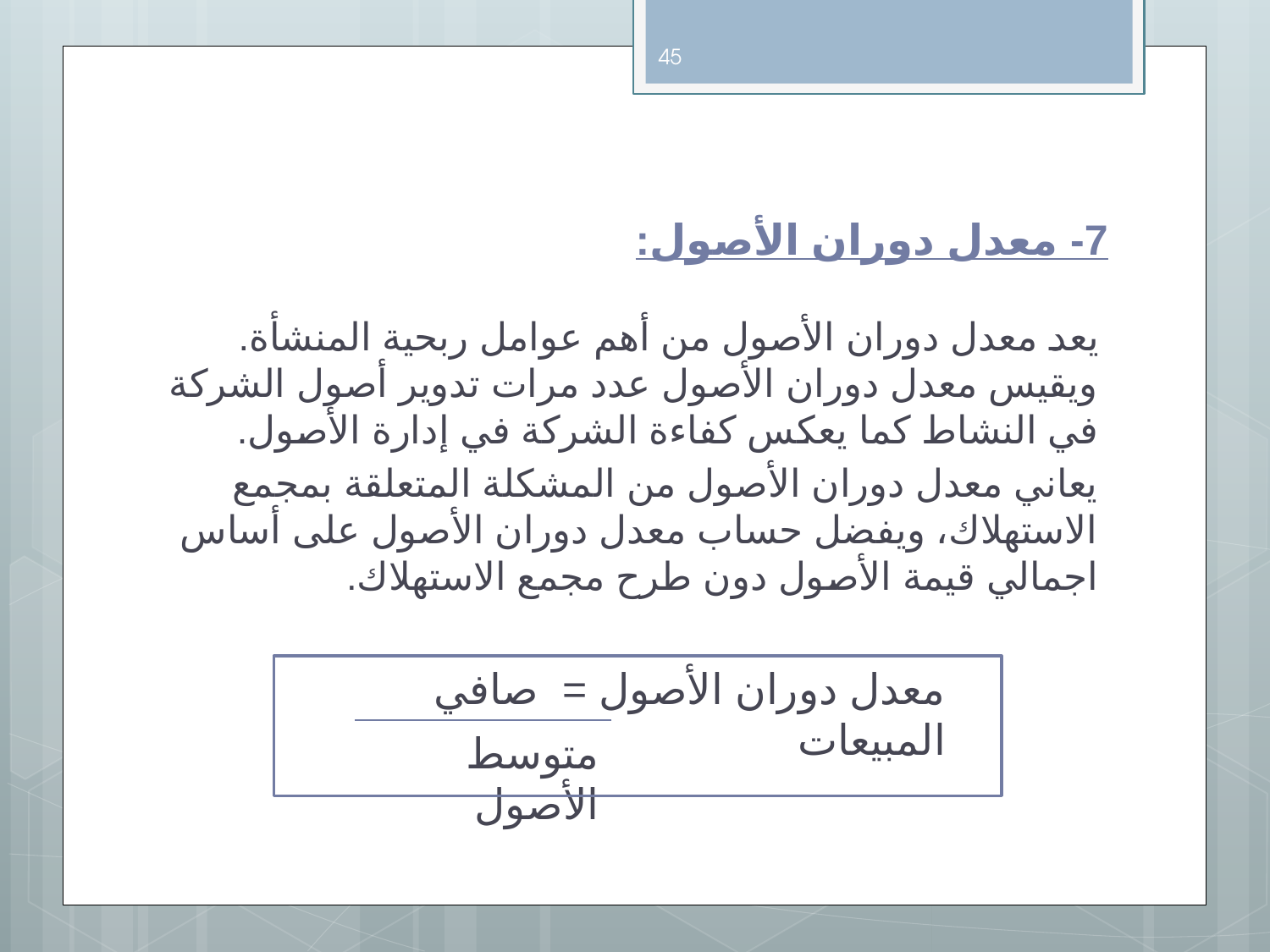

45
# 7- معدل دوران الأصول:
يعد معدل دوران الأصول من أهم عوامل ربحية المنشأة. ويقيس معدل دوران الأصول عدد مرات تدوير أصول الشركة في النشاط كما يعكس كفاءة الشركة في إدارة الأصول.
يعاني معدل دوران الأصول من المشكلة المتعلقة بمجمع الاستهلاك، ويفضل حساب معدل دوران الأصول على أساس اجمالي قيمة الأصول دون طرح مجمع الاستهلاك.

معدل دوران الأصول =  صافي المبيعات
متوسط الأصول